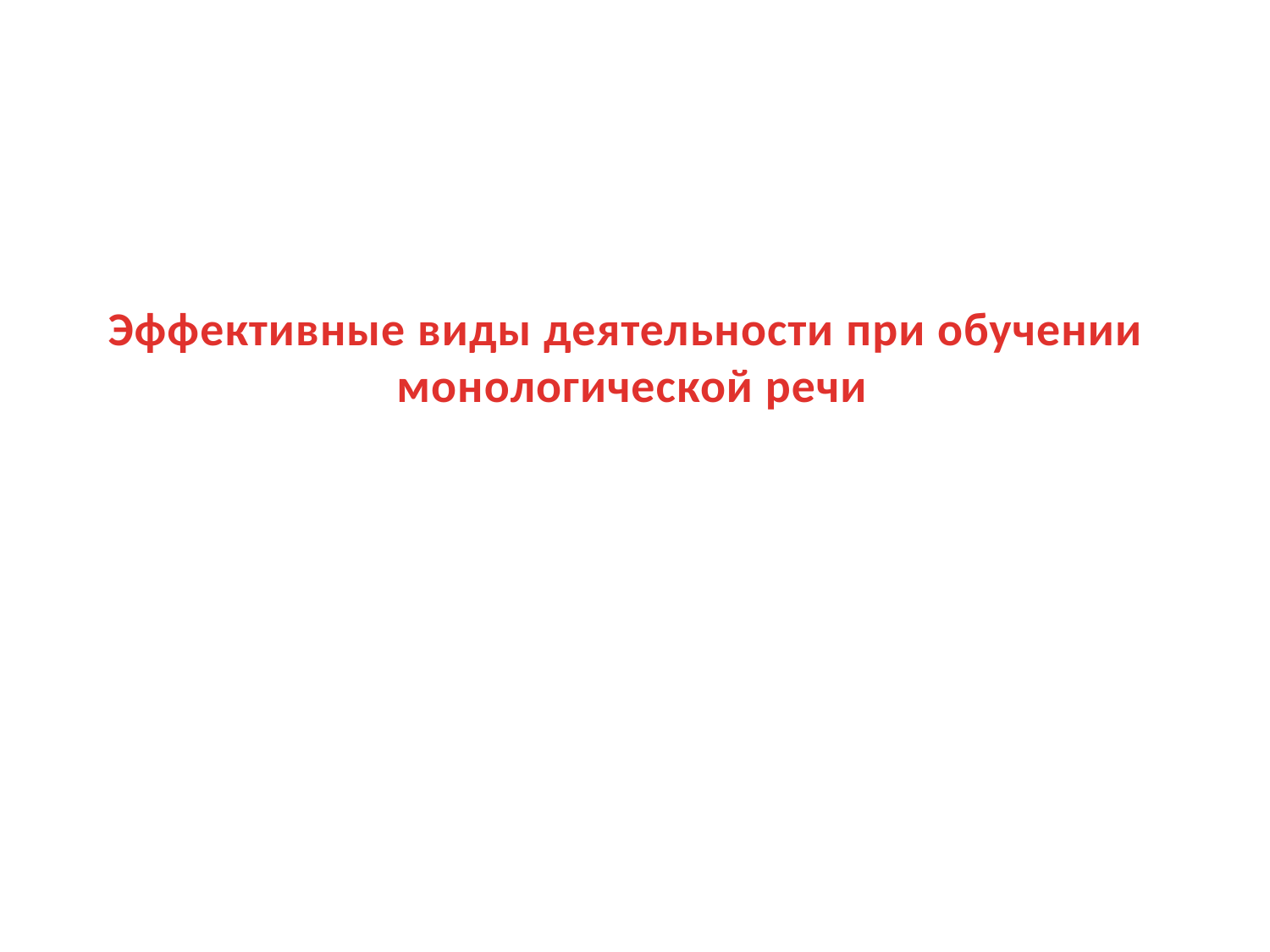

# Эффективные виды деятельности при обучении монологической речи